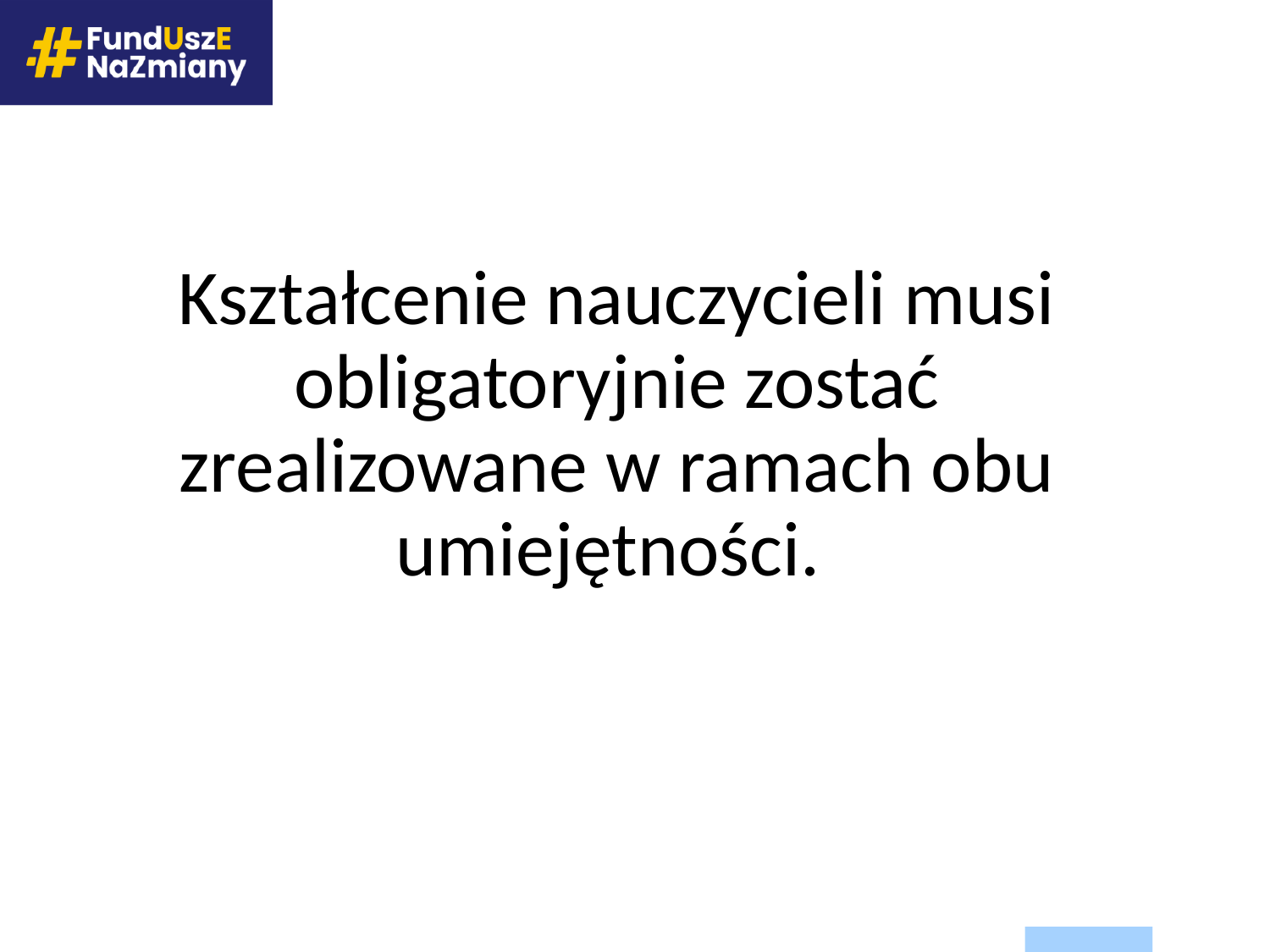

# Kształcenie nauczycieli musi obligatoryjnie zostać zrealizowane w ramach obu umiejętności.